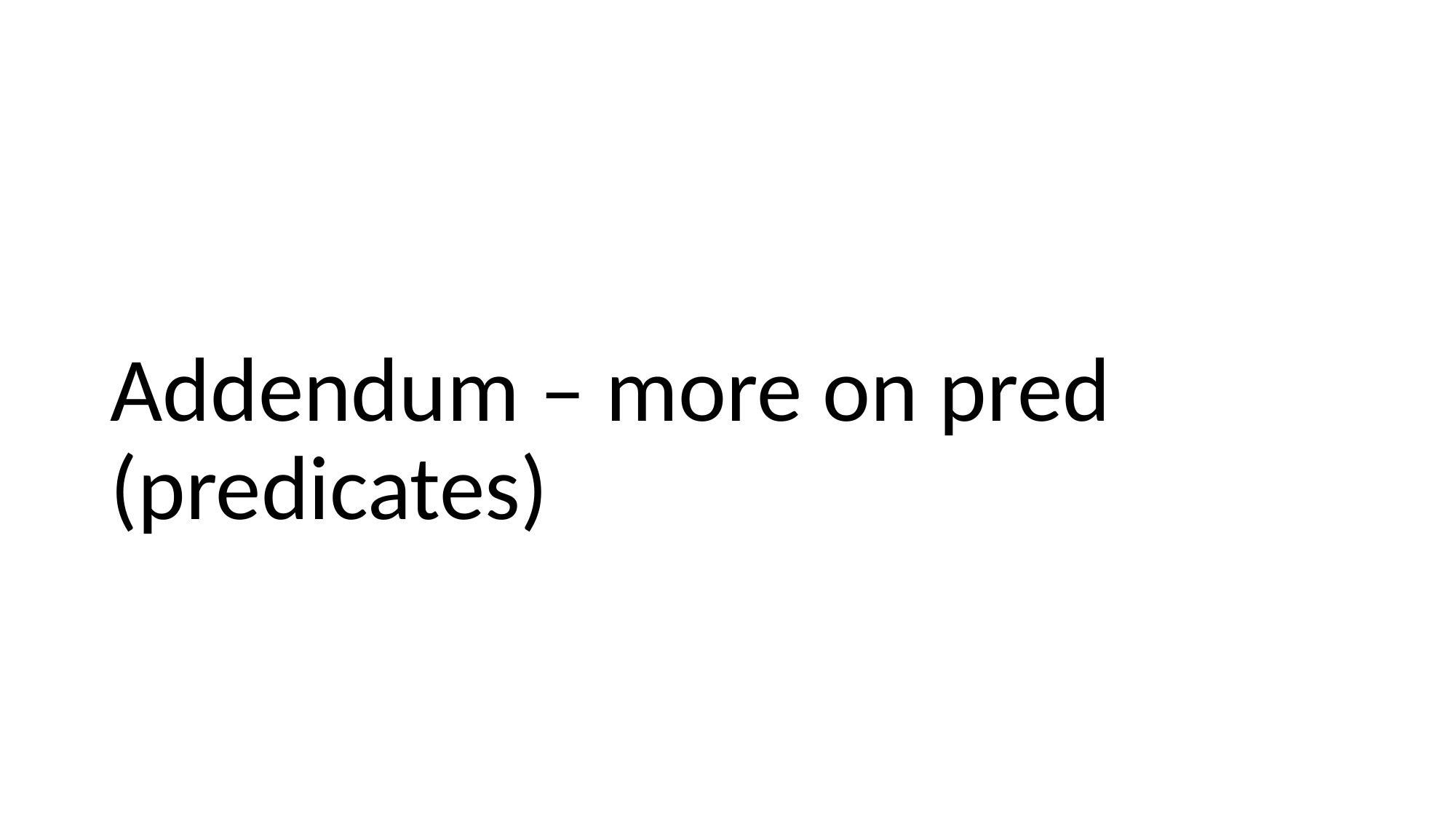

# Addendum – more on pred (predicates)